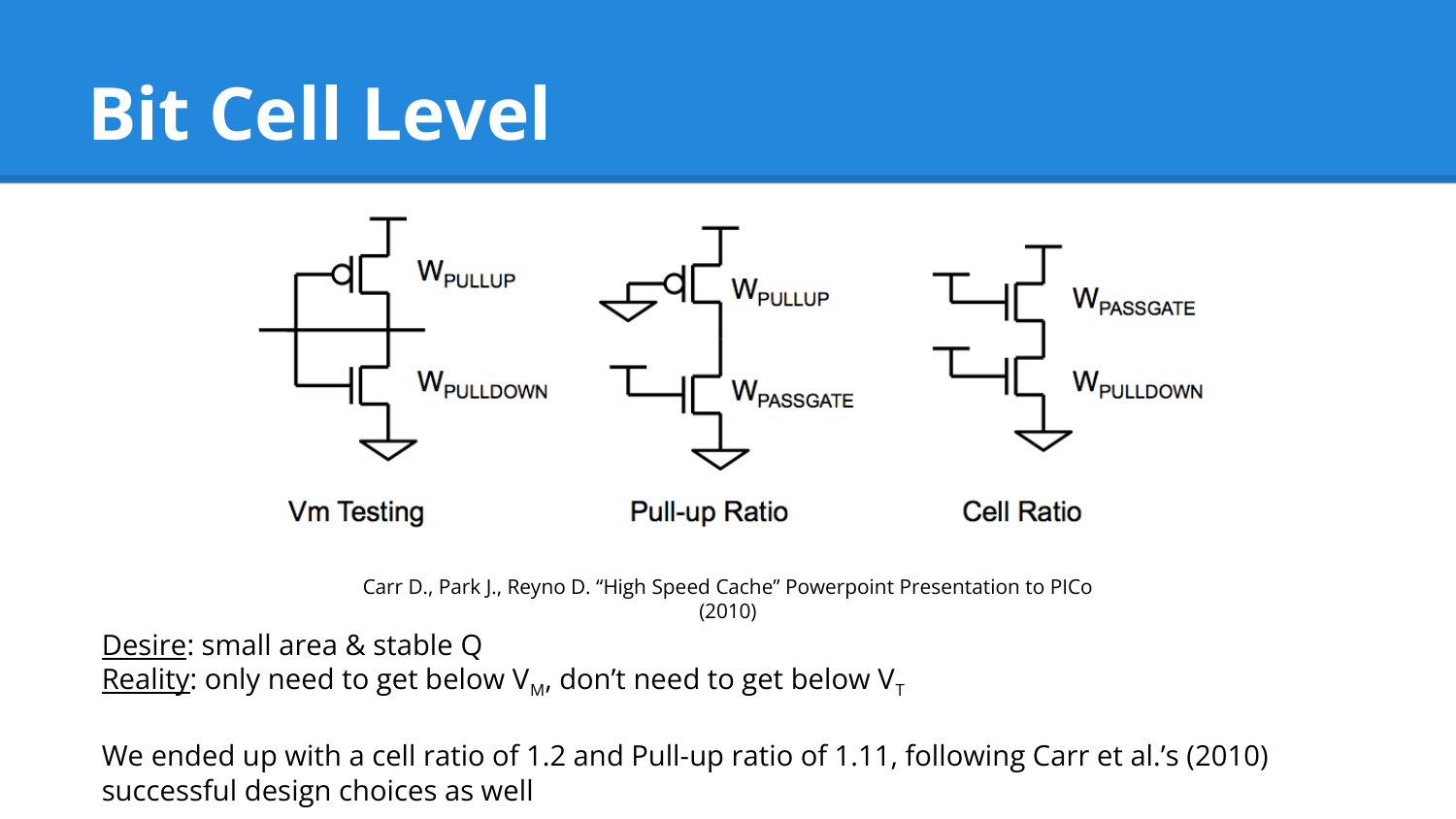

# Bit Cell Level

Carr D., Park J., Reyno D. “High Speed Cache” Powerpoint Presentation to PICo (2010)
Desire: small area & stable Q
Reality: only need to get below VM, don’t need to get below VT

We ended up with a cell ratio of 1.2 and Pull-up ratio of 1.11, following Carr et al.’s (2010) successful design choices as well